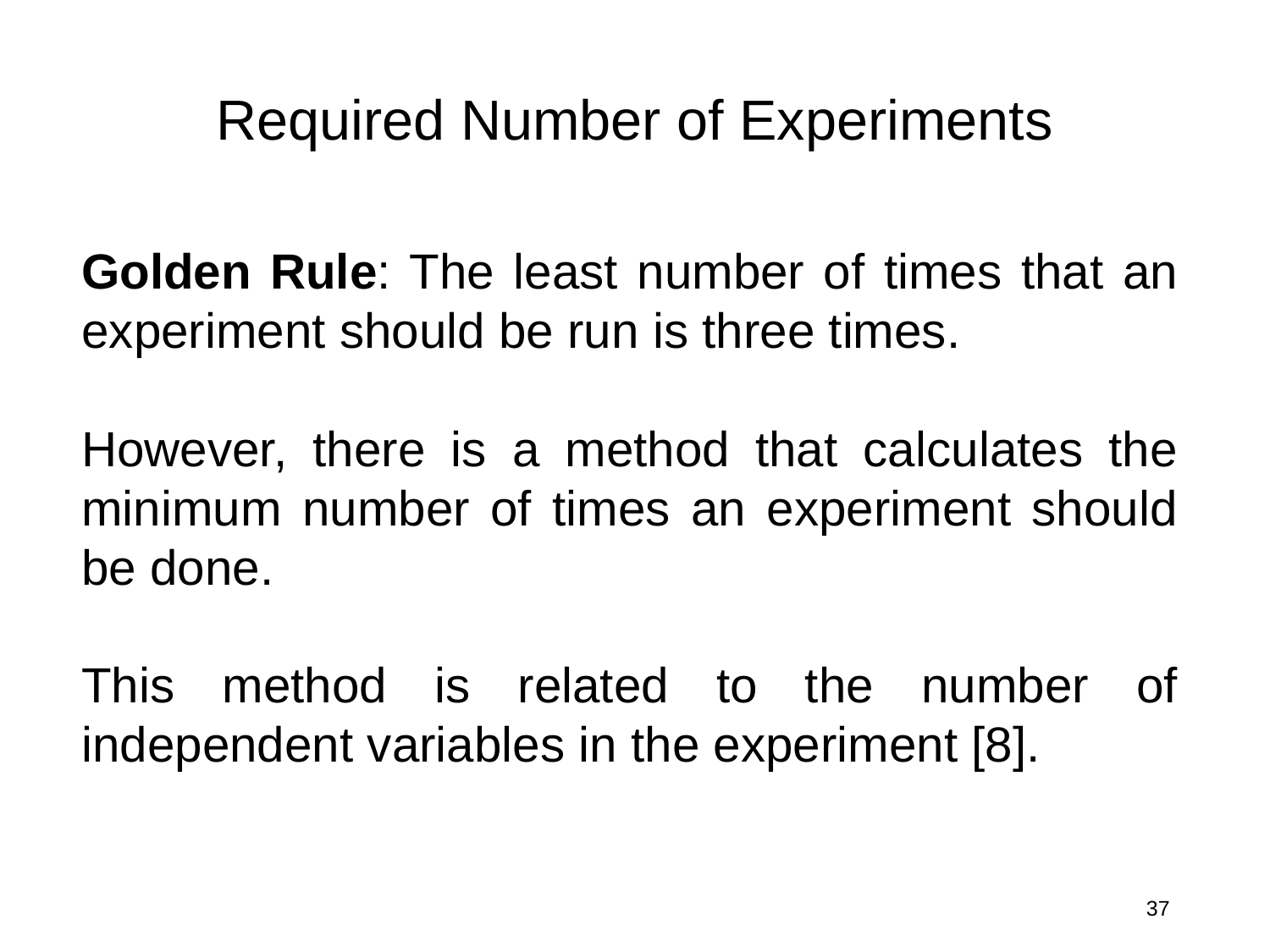

Required Number of Experiments
Golden Rule: The least number of times that an experiment should be run is three times.

However, there is a method that calculates the minimum number of times an experiment should be done.

This method is related to the number of independent variables in the experiment [8].

37